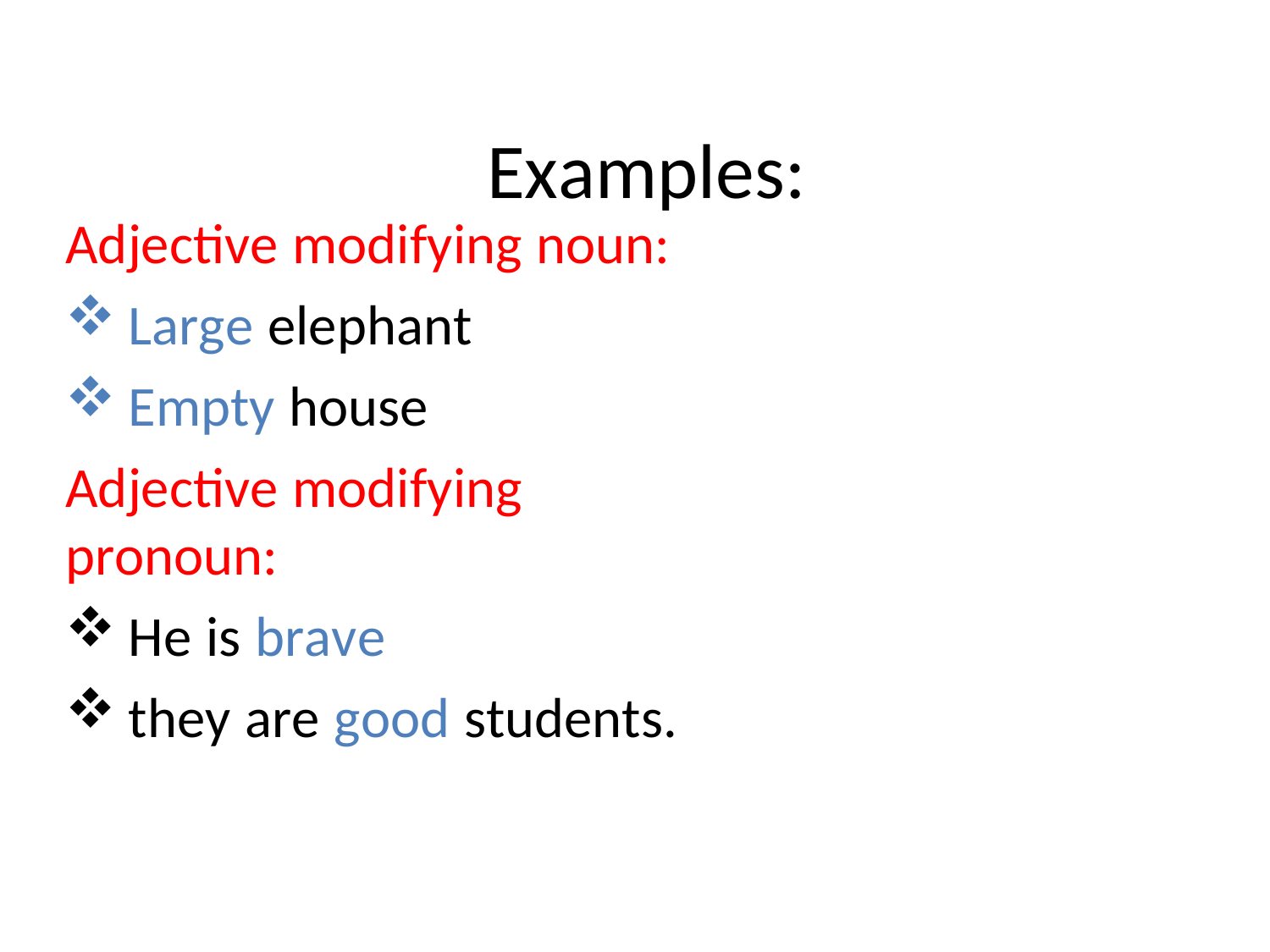

# Examples:
Adjective modifying noun:
Large elephant
Empty house
Adjective modifying pronoun:
He is brave
they are good students.